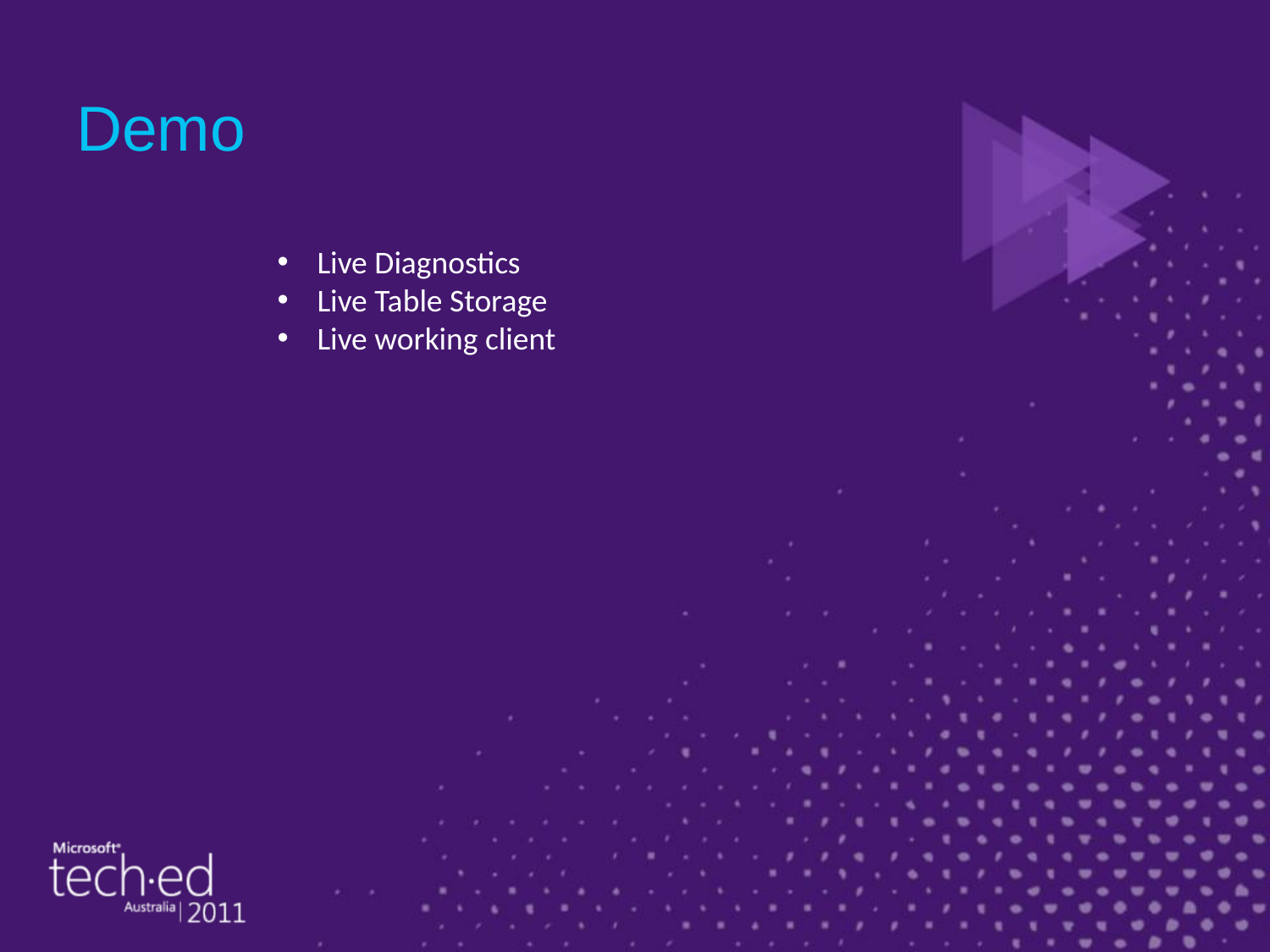

# Demo
Live Diagnostics
Live Table Storage
Live working client